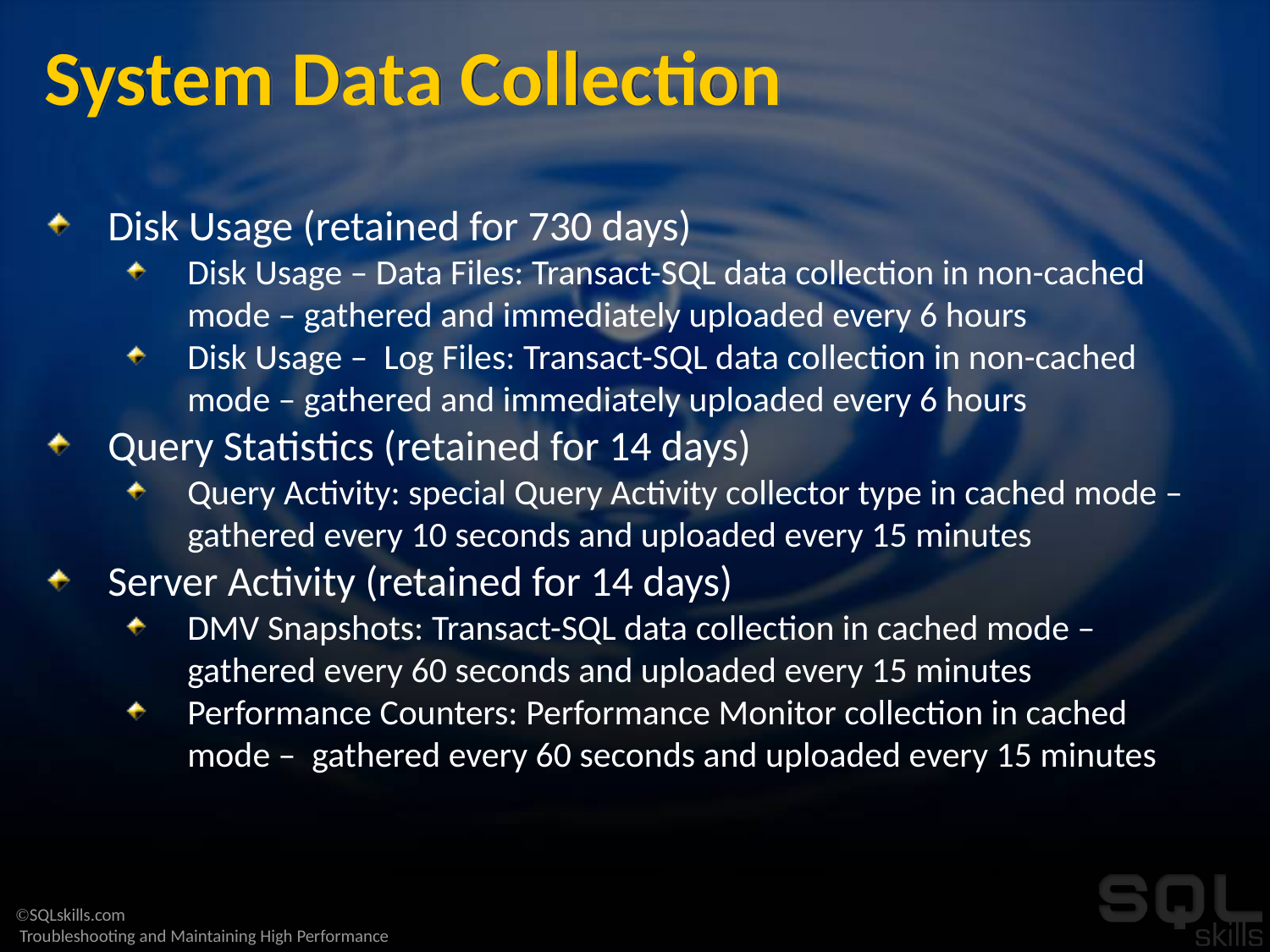

# System Data Collection
Disk Usage (retained for 730 days)
Disk Usage – Data Files: Transact-SQL data collection in non-cached mode – gathered and immediately uploaded every 6 hours
Disk Usage –  Log Files: Transact-SQL data collection in non-cached mode – gathered and immediately uploaded every 6 hours
Query Statistics (retained for 14 days)
Query Activity: special Query Activity collector type in cached mode – gathered every 10 seconds and uploaded every 15 minutes
Server Activity (retained for 14 days)
DMV Snapshots: Transact-SQL data collection in cached mode –  gathered every 60 seconds and uploaded every 15 minutes
Performance Counters: Performance Monitor collection in cached mode –  gathered every 60 seconds and uploaded every 15 minutes